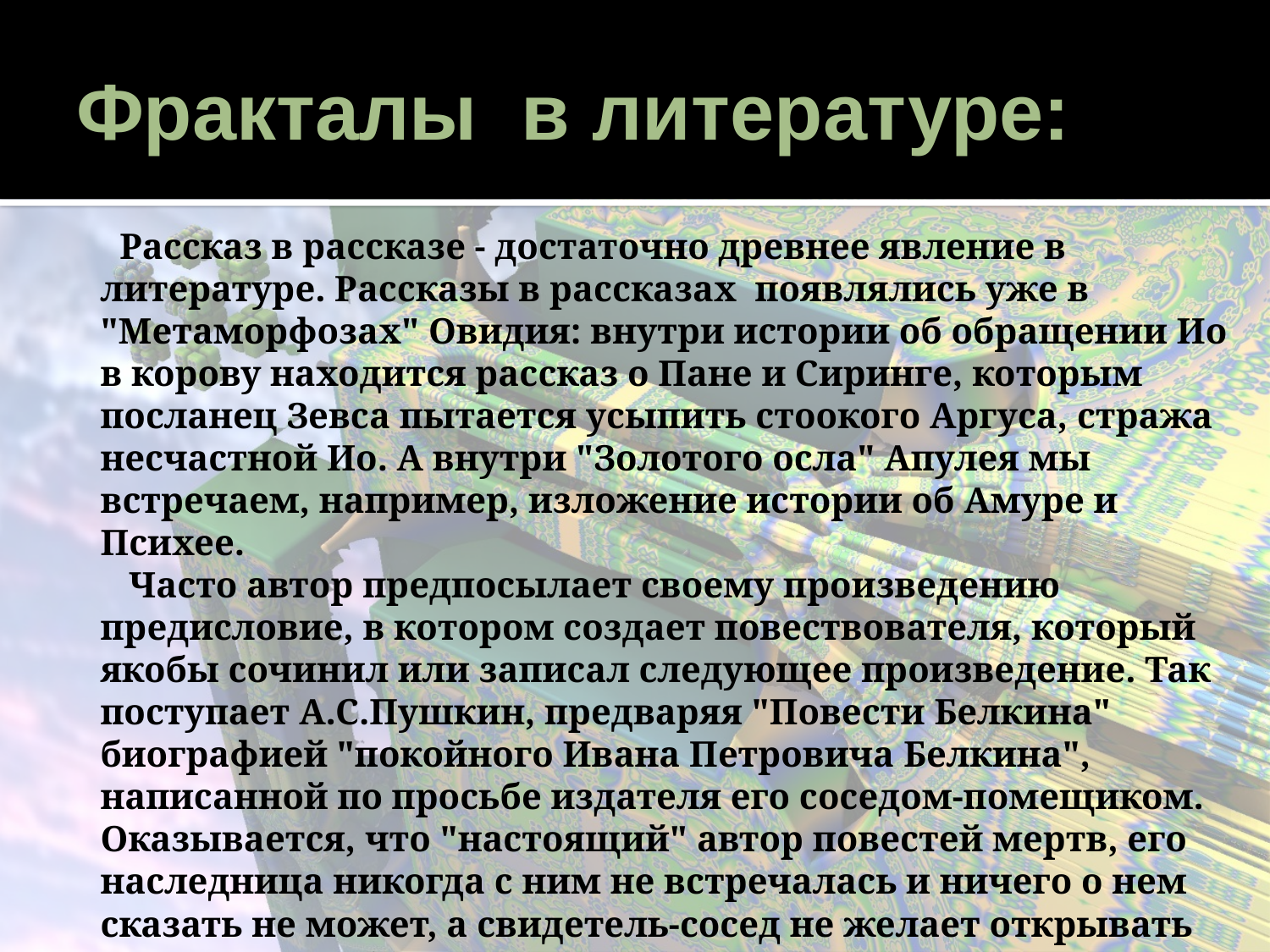

# Фракталы  в литературе:
       Рассказ в рассказе - достаточно древнее явление в литературе. Рассказы в рассказах  появлялись уже в "Метаморфозах" Овидия: внутри истории об обращении Ио в корову находится рассказ о Пане и Сиринге, которым посланец Зевса пытается усыпить стоокого Аргуса, стража несчастной Ио. А внутри "Золотого осла" Апулея мы встречаем, например, изложение истории об Амуре и Психее.
        Часто автор предпосылает своему произведению предисловие, в котором создает повествователя, который якобы сочинил или записал следующее произведение. Так поступает А.С.Пушкин, предваряя "Повести Белкина" биографией "покойного Ивана Петровича Белкина", написанной по просьбе издателя его соседом-помещиком. Оказывается, что "настоящий" автор повестей мертв, его наследница никогда с ним не встречалась и ничего о нем сказать не может, а свидетель-сосед не желает открывать свое имя и публично выступать в роли писателя, даже автора небольшой биографии.